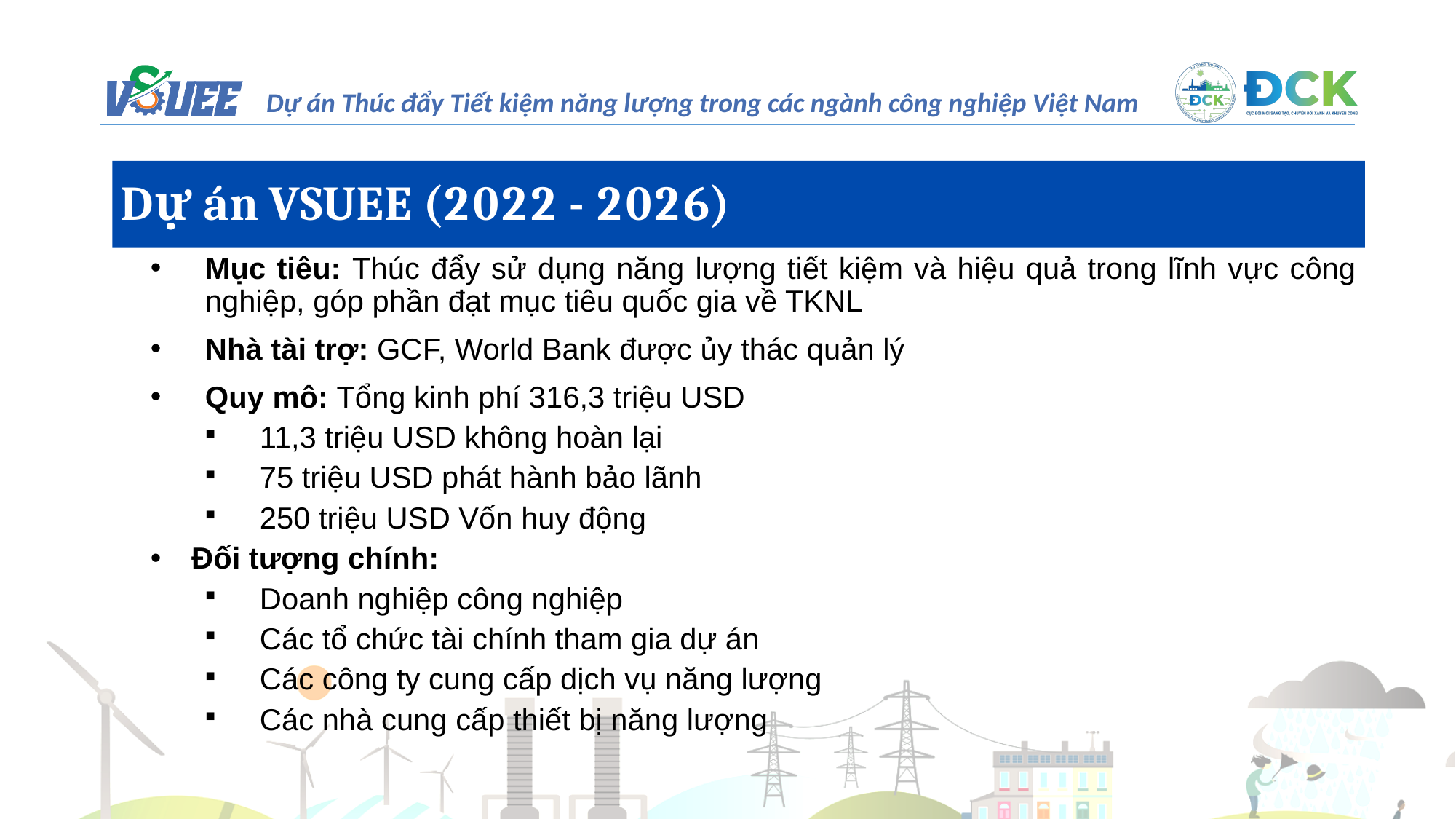

Dự án VSUEE (2022 - 2026)
Mục tiêu: Thúc đẩy sử dụng năng lượng tiết kiệm và hiệu quả trong lĩnh vực công nghiệp, góp phần đạt mục tiêu quốc gia về TKNL
Nhà tài trợ: GCF, World Bank được ủy thác quản lý
Quy mô: Tổng kinh phí 316,3 triệu USD
11,3 triệu USD không hoàn lại
75 triệu USD phát hành bảo lãnh
250 triệu USD Vốn huy động
Đối tượng chính:
Doanh nghiệp công nghiệp
Các tổ chức tài chính tham gia dự án
Các công ty cung cấp dịch vụ năng lượng
Các nhà cung cấp thiết bị năng lượng